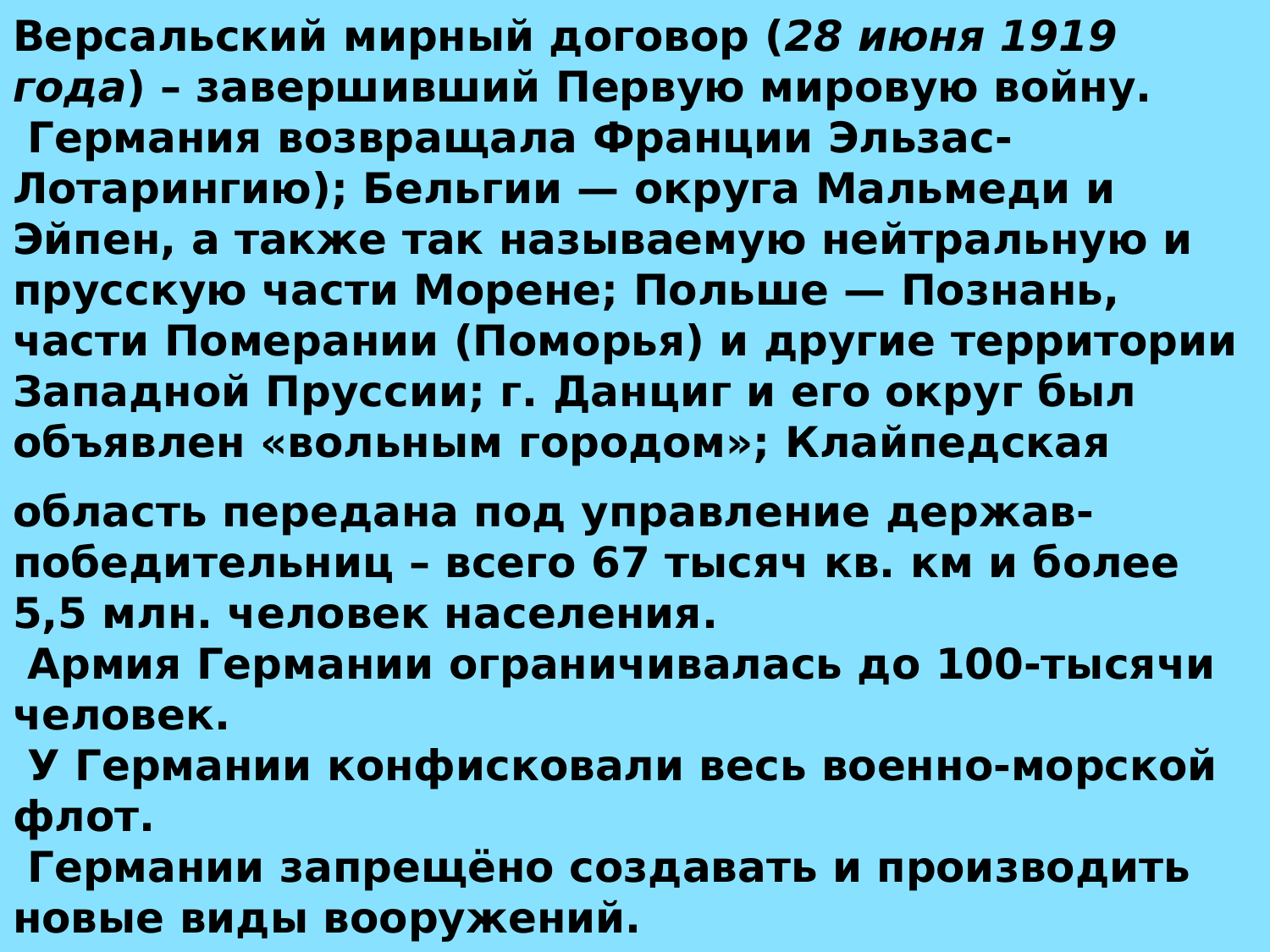

Версальский мирный договор (28 июня 1919 года) – завершивший Первую мировую войну.
 Германия возвращала Франции Эльзас-Лотарингию); Бельгии — округа Мальмеди и Эйпен, а также так называемую нейтральную и прусскую части Морене; Польше — Познань, части Померании (Поморья) и другие территории Западной Пруссии; г. Данциг и его округ был объявлен «вольным городом»; Клайпедская
область передана под управление держав-победительниц – всего 67 тысяч кв. км и более 5,5 млн. человек населения.
 Армия Германии ограничивалась до 100-тысячи человек.
 У Германии конфисковали весь военно-морской флот.
 Германии запрещёно создавать и производить новые виды вооружений.